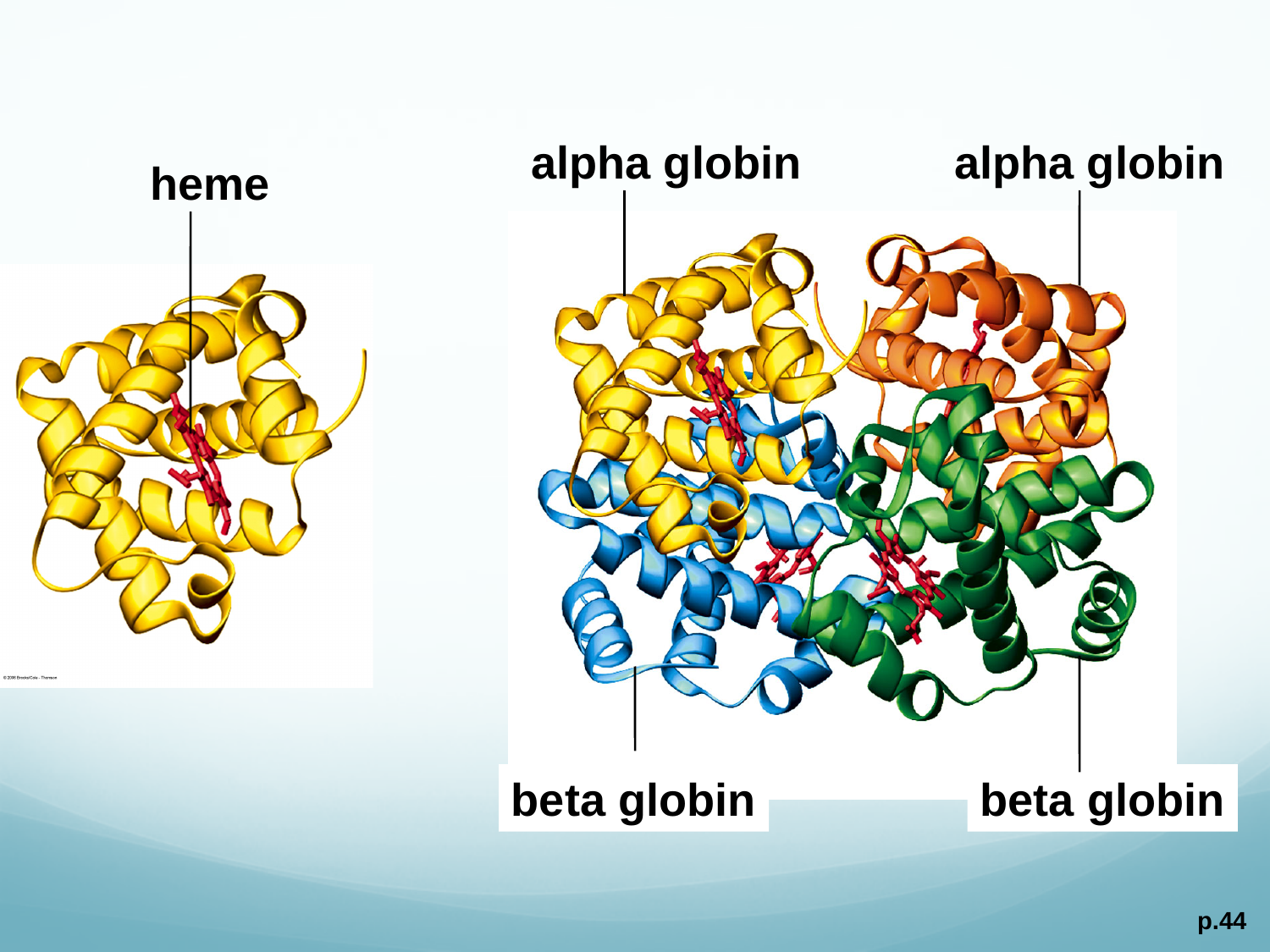

#
alpha globin
alpha globin
heme

beta globin
beta globin
p.44